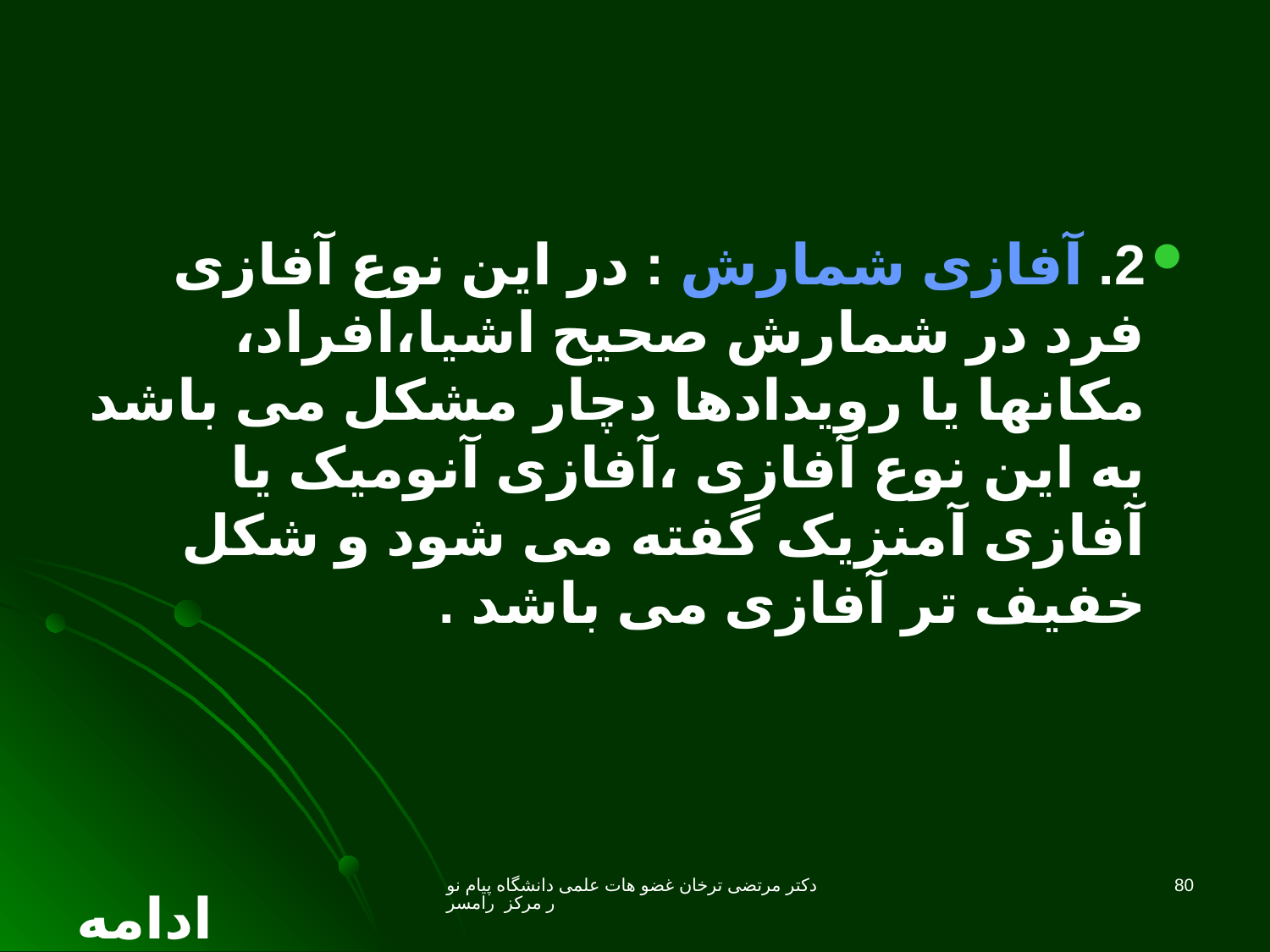

2. آفازی شمارش : در این نوع آفازی فرد در شمارش صحیح اشیا،افراد، مکانها یا رویدادها دچار مشکل می باشد به این نوع آفازی ،آفازی آنومیک یا آفازی آمنزیک گفته می شود و شکل خفیف تر آفازی می باشد .

ادامه
دکتر مرتضی ترخان غضو هات علمی دانشگاه پیام نور مرکز رامسر
80